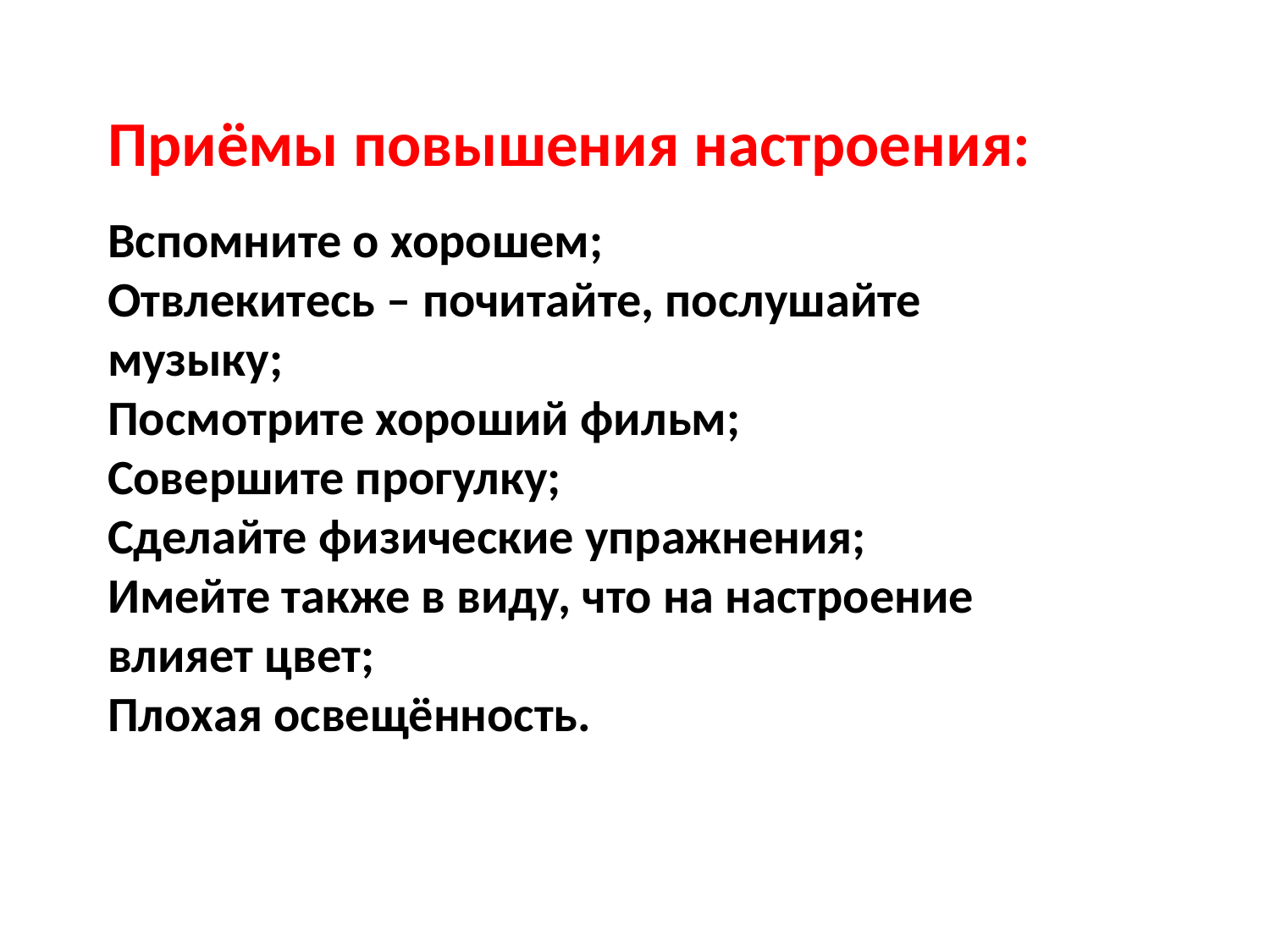

Приёмы повышения настроения:

Вспомните о хорошем;
Отвлекитесь – почитайте, послушайте музыку;
Посмотрите хороший фильм;
Совершите прогулку;
Сделайте физические упражнения;
Имейте также в виду, что на настроение влияет цвет;
Плохая освещённость.